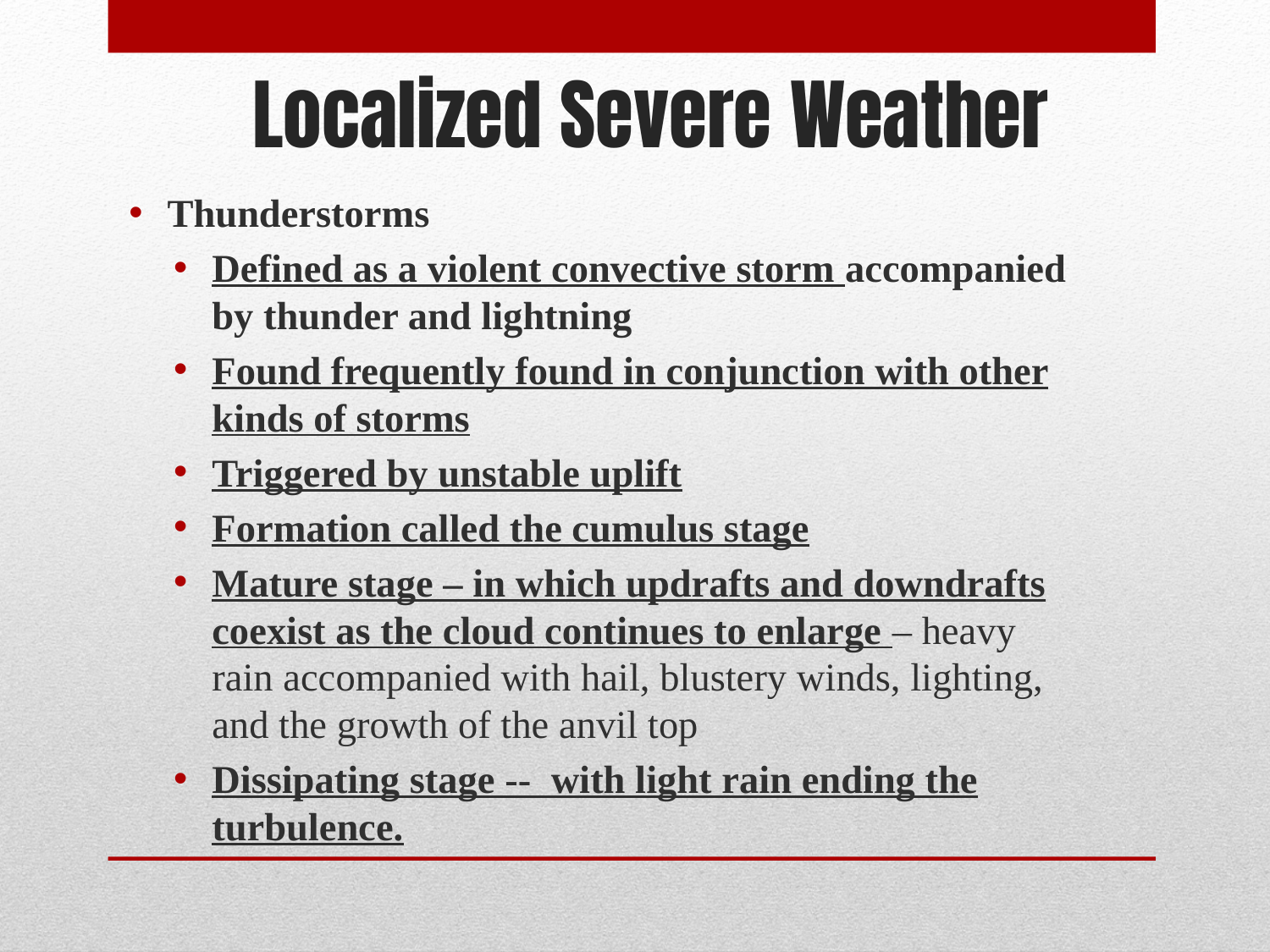

Localized Severe Weather
Thunderstorms
Defined as a violent convective storm accompanied by thunder and lightning
Found frequently found in conjunction with other kinds of storms
Triggered by unstable uplift
Formation called the cumulus stage
Mature stage – in which updrafts and downdrafts coexist as the cloud continues to enlarge – heavy rain accompanied with hail, blustery winds, lighting, and the growth of the anvil top
Dissipating stage --  with light rain ending the turbulence.